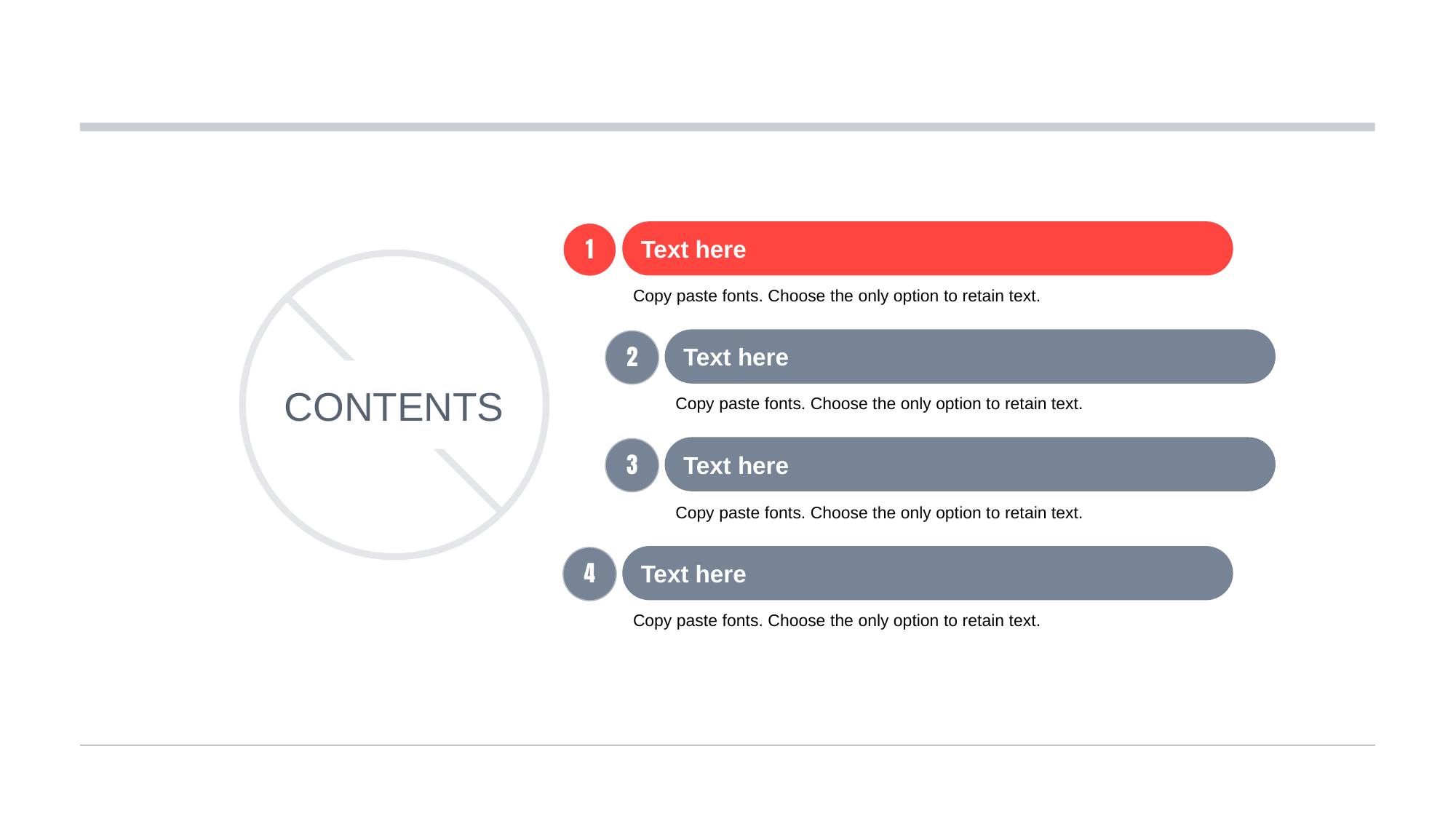

#
Text here
1

Copy paste fonts. Choose the only option to retain text.
Text here
2
CONTENTS
Copy paste fonts. Choose the only option to retain text.
Text here
3
Copy paste fonts. Choose the only option to retain text.
Text here
4
Copy paste fonts. Choose the only option to retain text.